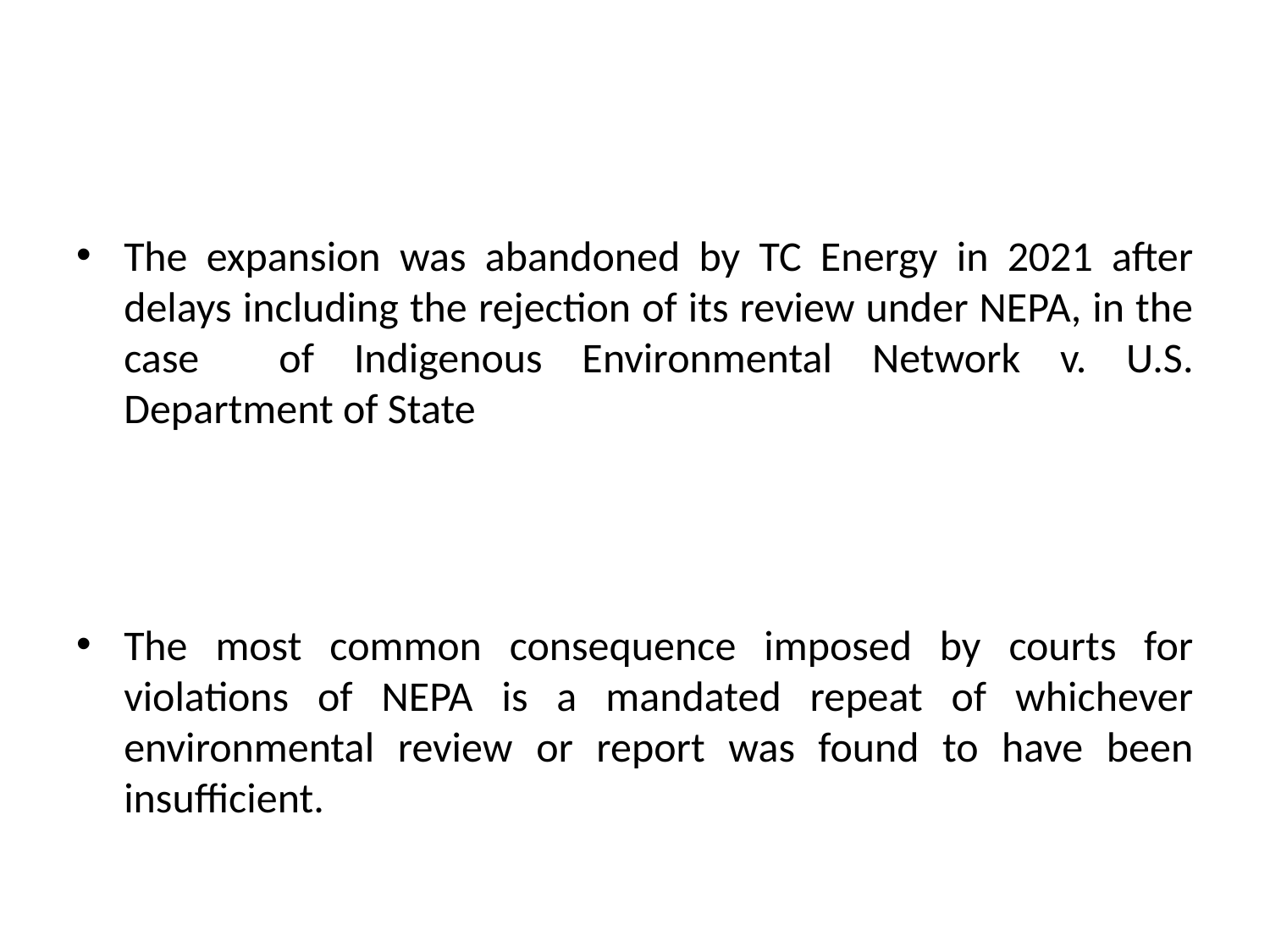

#
The expansion was abandoned by TC Energy in 2021 after delays including the rejection of its review under NEPA, in the case  of Indigenous Environmental Network v. U.S. Department of State

The most common consequence imposed by courts for violations of NEPA is a mandated repeat of whichever environmental review or report was found to have been insufficient.